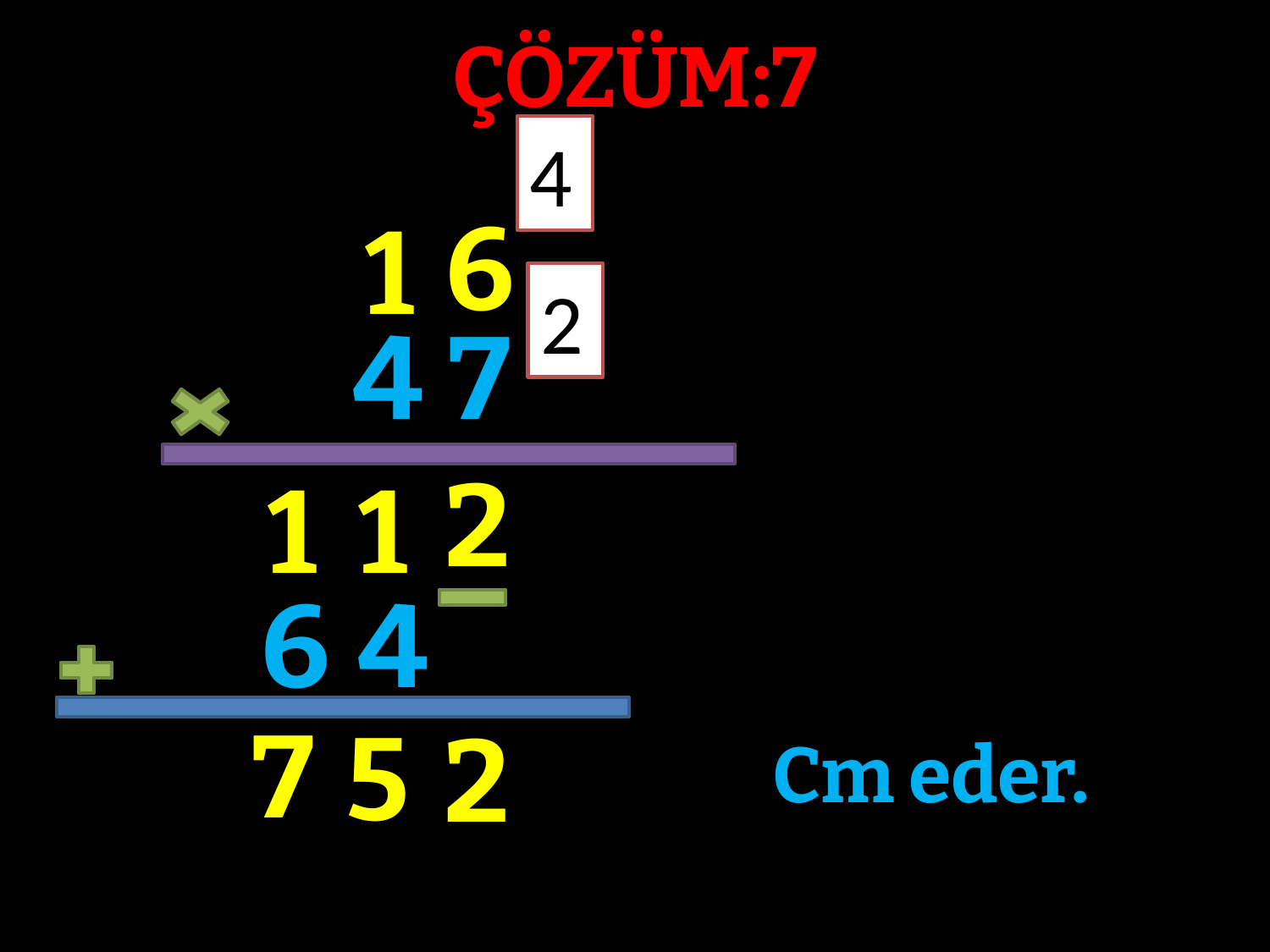

ÇÖZÜM:7
4
6
1
2
#
4
7

2
1
1

6
4

7
5
2
Cm eder.